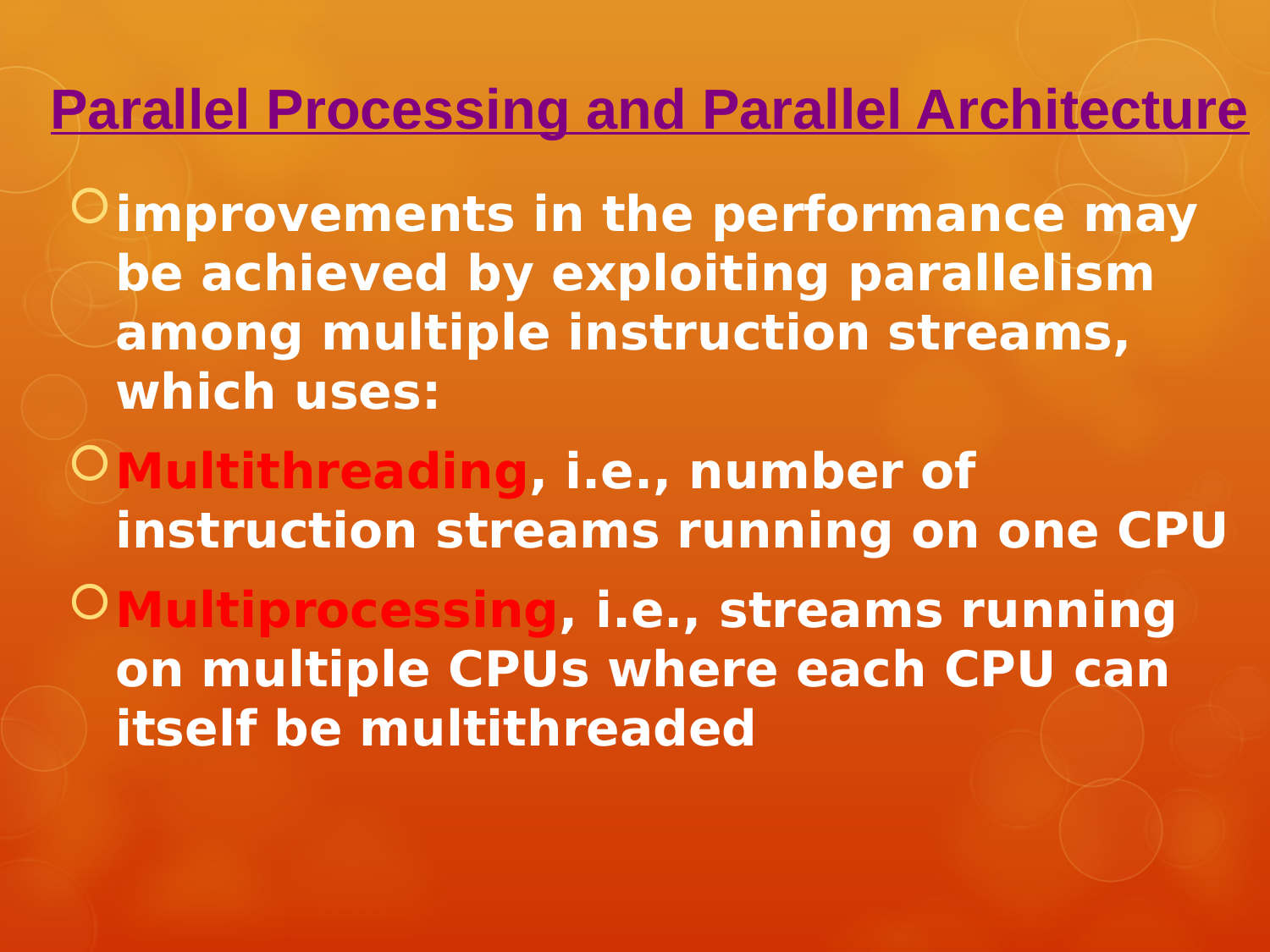

Parallel Processing and Parallel Architecture
improvements in the performance may be achieved by exploiting parallelism among multiple instruction streams, which uses:
Multithreading, i.e., number of instruction streams running on one CPU
Multiprocessing, i.e., streams running on multiple CPUs where each CPU can itself be multithreaded